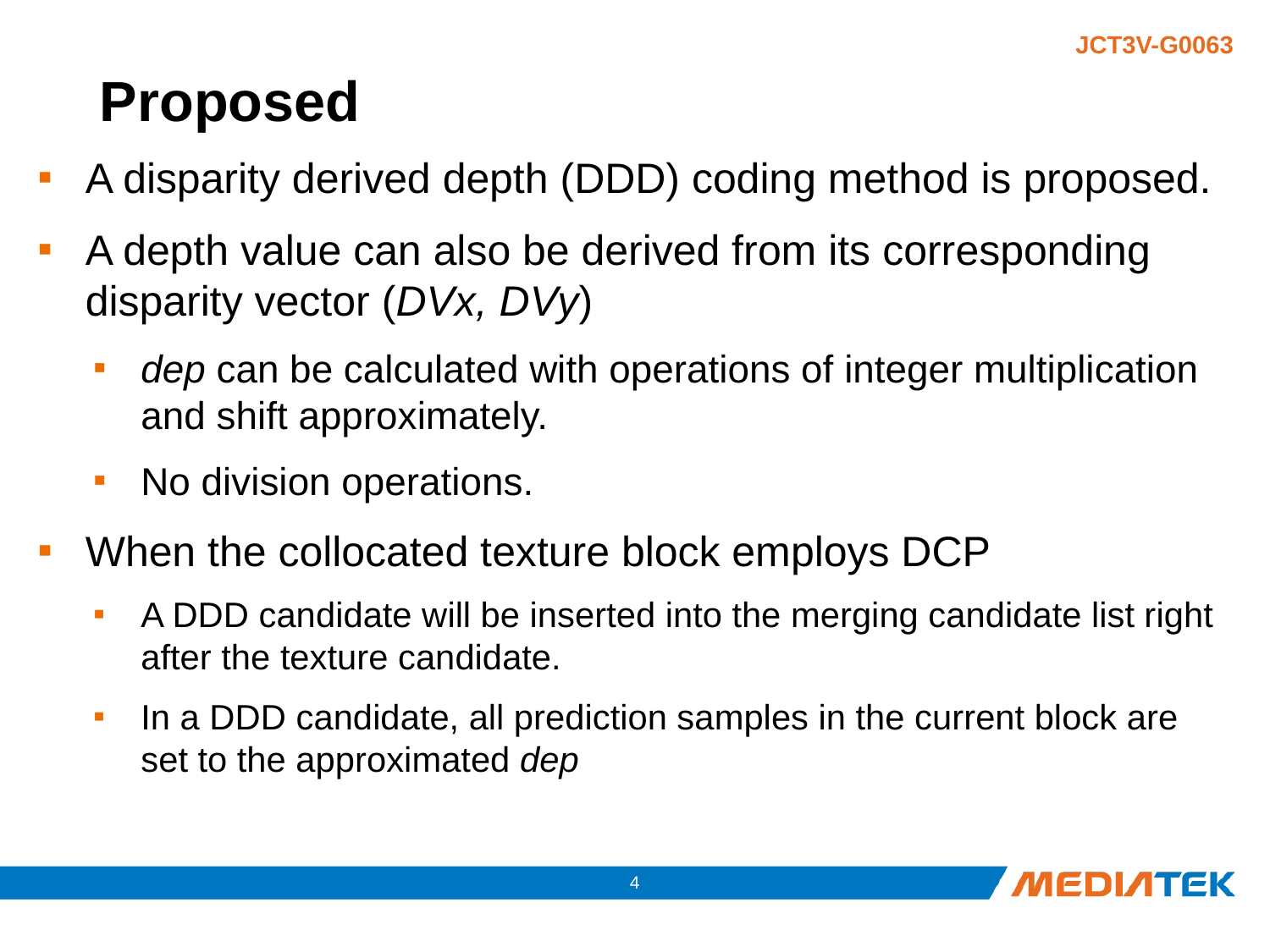

# Proposed
A disparity derived depth (DDD) coding method is proposed.
A depth value can also be derived from its corresponding disparity vector (DVx, DVy)
dep can be calculated with operations of integer multiplication and shift approximately.
No division operations.
When the collocated texture block employs DCP
A DDD candidate will be inserted into the merging candidate list right after the texture candidate.
In a DDD candidate, all prediction samples in the current block are set to the approximated dep
4